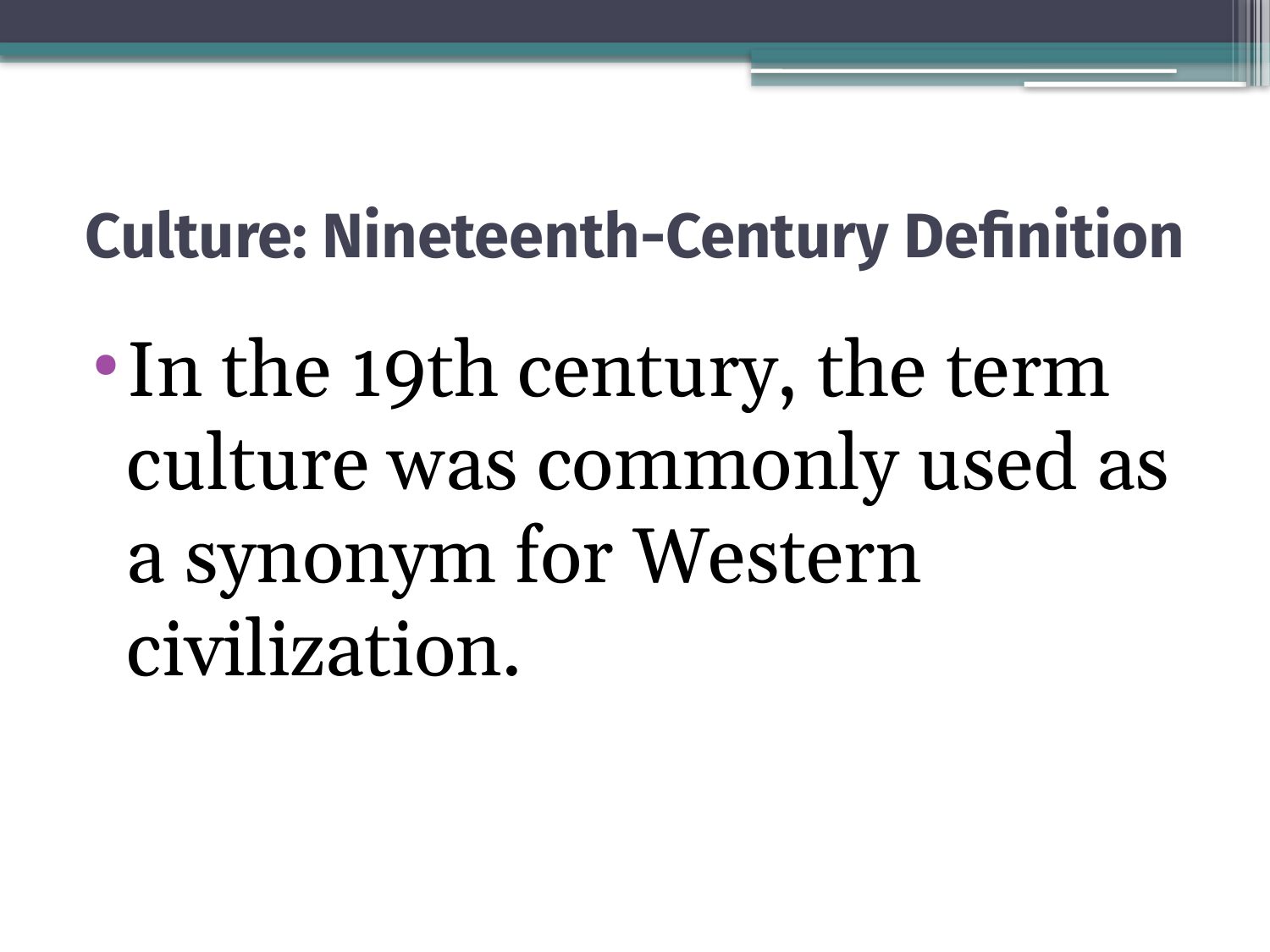

# Culture: Nineteenth-Century Definition
In the 19th century, the term culture was commonly used as a synonym for Western civilization.